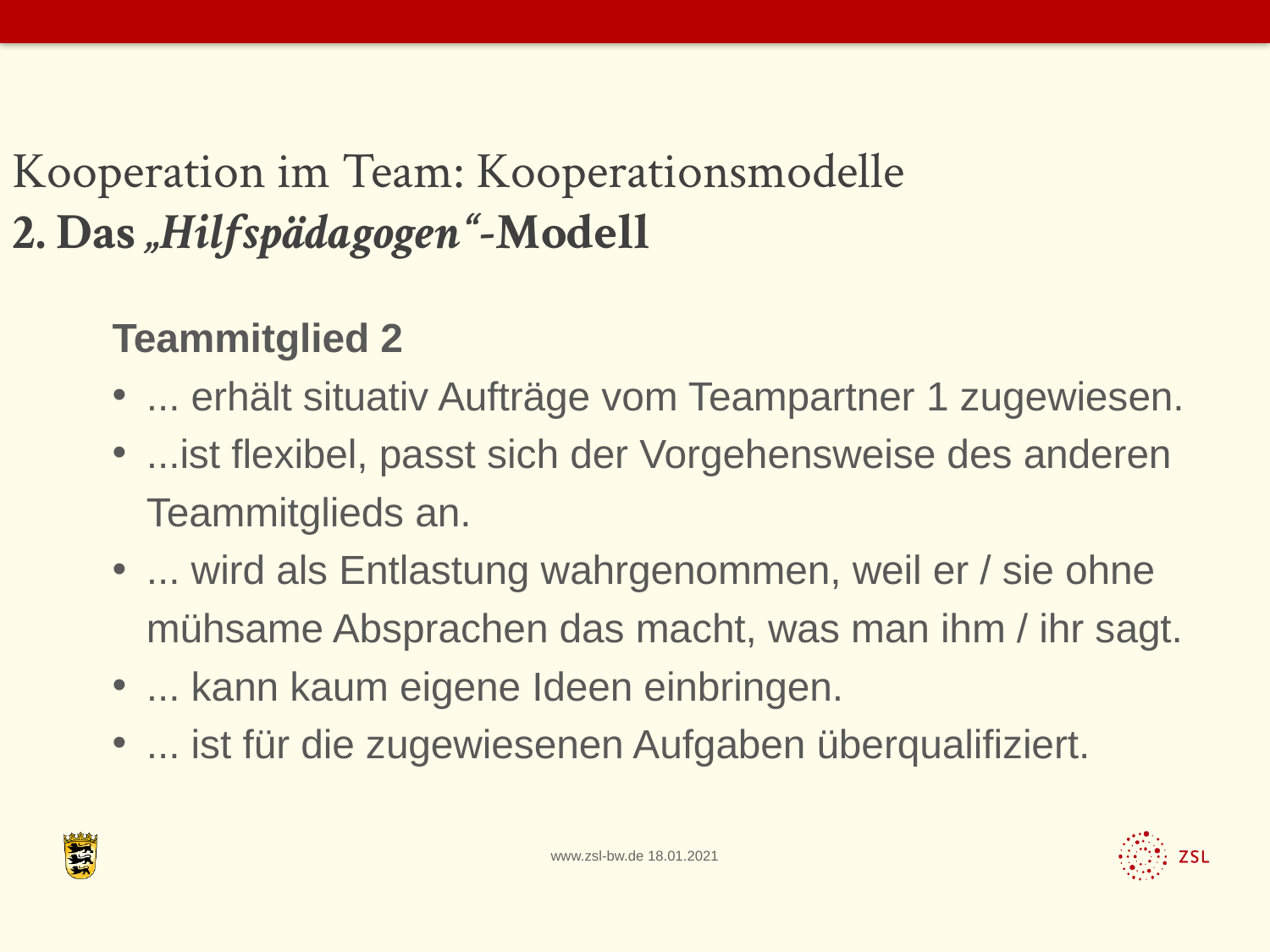

# Kooperation im Team: Kooperationsmodelle 2. Das „Hilfspädagogen“-Modell
Teammitglied 2
... erhält situativ Aufträge vom Teampartner 1 zugewiesen.
...ist flexibel, passt sich der Vorgehensweise des anderen Teammitglieds an.
... wird als Entlastung wahrgenommen, weil er / sie ohne mühsame Absprachen das macht, was man ihm / ihr sagt.
... kann kaum eigene Ideen einbringen.
... ist für die zugewiesenen Aufgaben überqualifiziert.